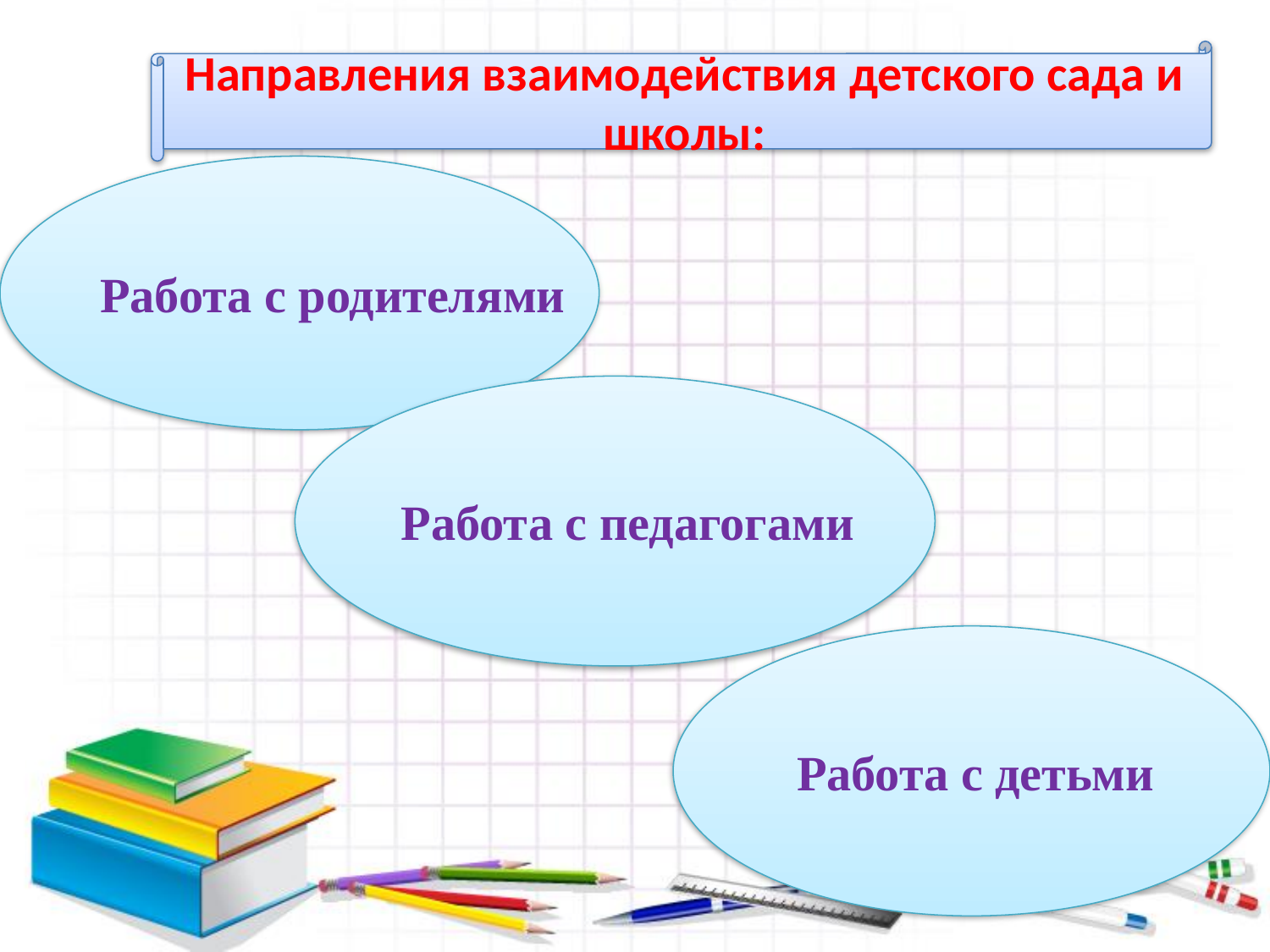

Направления взаимодействия детского сада и школы:
Работа с родителями
Работа с педагогами
  Работа с детьми